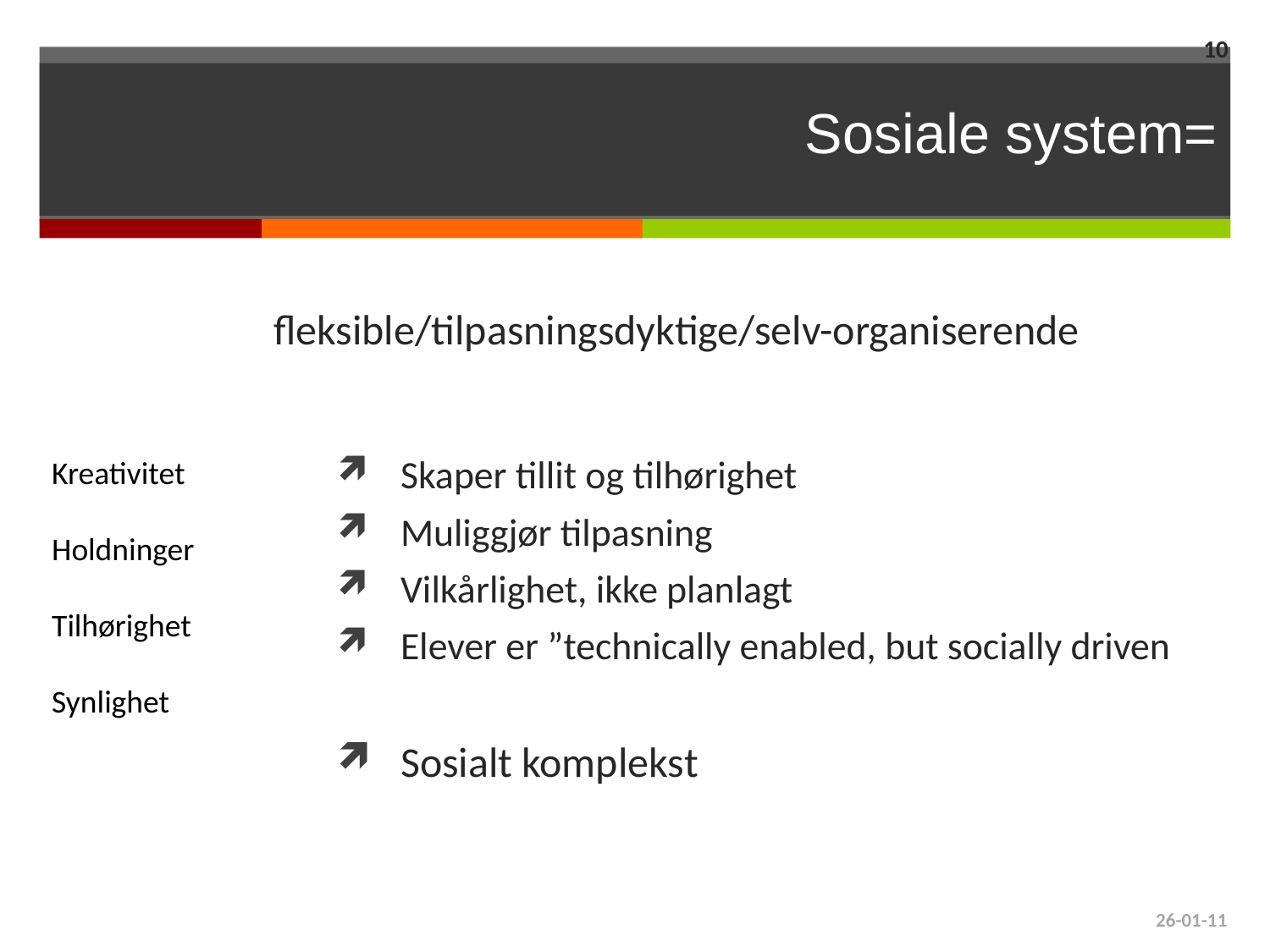

10
# Sosiale system=
fleksible/tilpasningsdyktige/selv-organiserende

Skaper tillit og tilhørighet
Muliggjør tilpasning
Vilkårlighet, ikke planlagt
Elever er ”technically enabled, but socially driven

Sosialt komplekst

Kreativitet

Holdninger

Tilhørighet

Synlighet
26-01-11